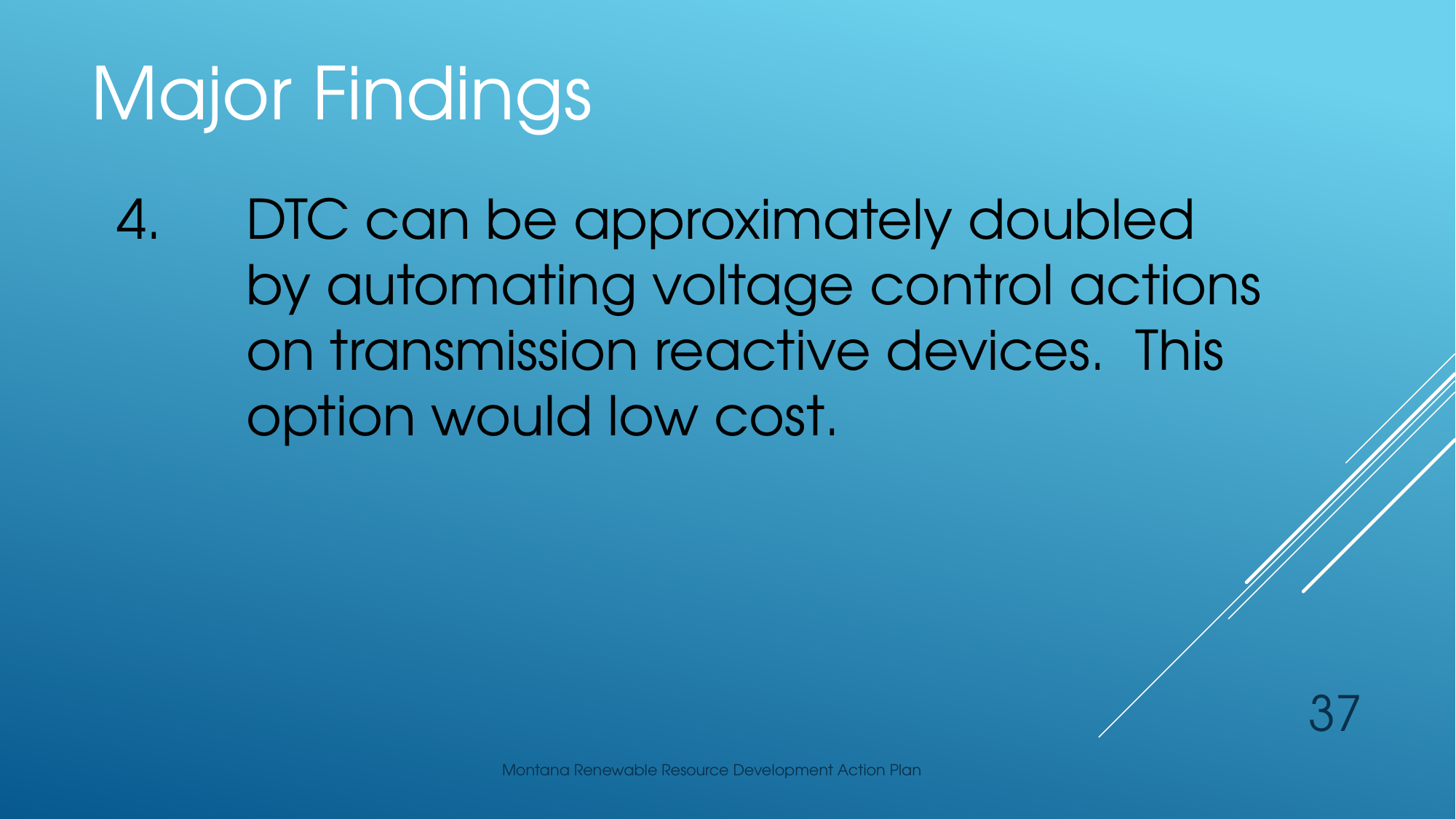

Major Findings
DTC can be approximately doubled by automating voltage control actions on transmission reactive devices.  This option would low cost.
37
Montana Renewable Resource Development Action Plan